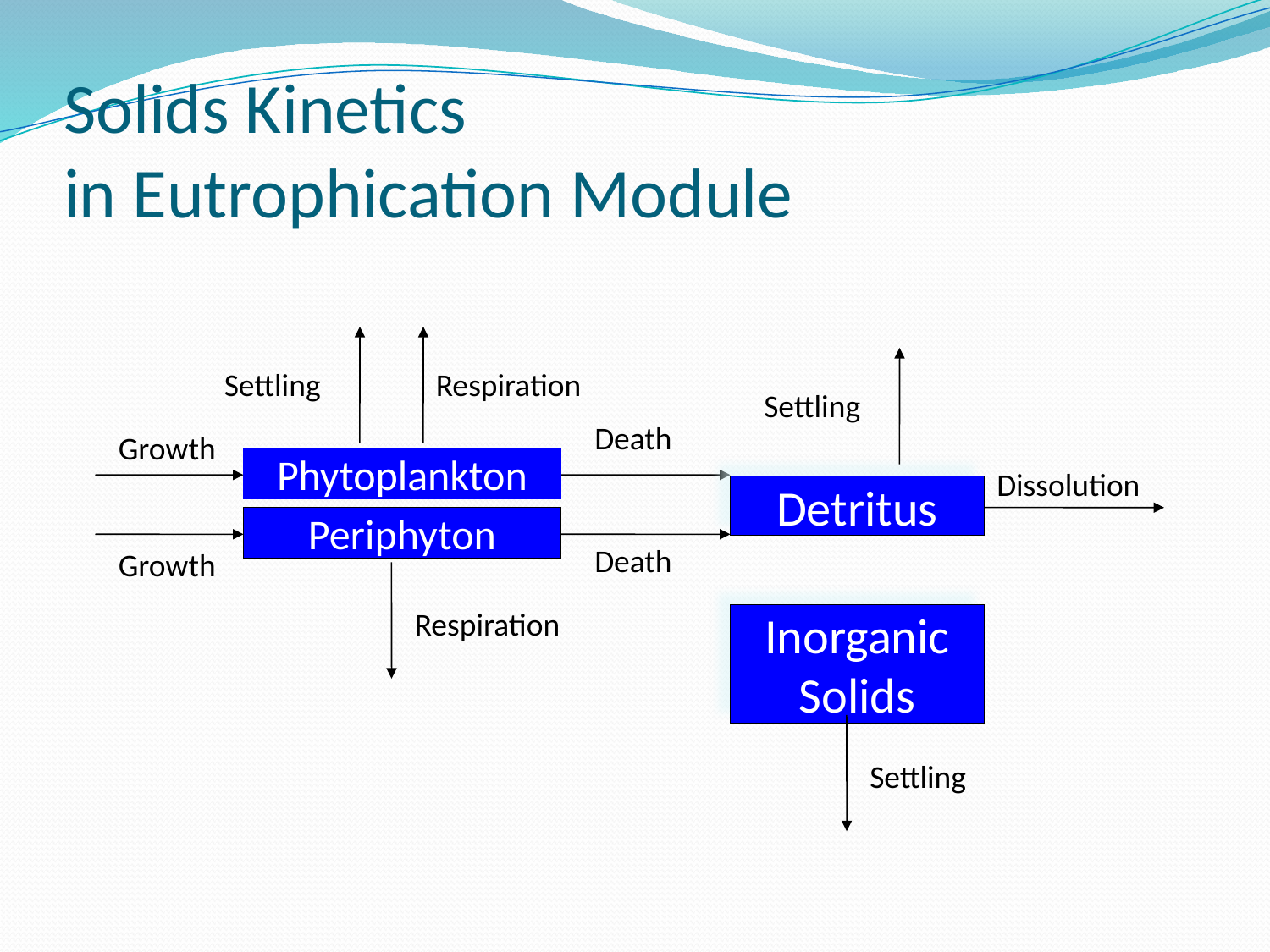

# Solids Kinetics in Eutrophication Module

Settling

Settling
Respiration
Death
Growth
Phytoplankton
Dissolution

Detritus
Periphyton

Death
Growth

Respiration
Inorganic Solids

Settling